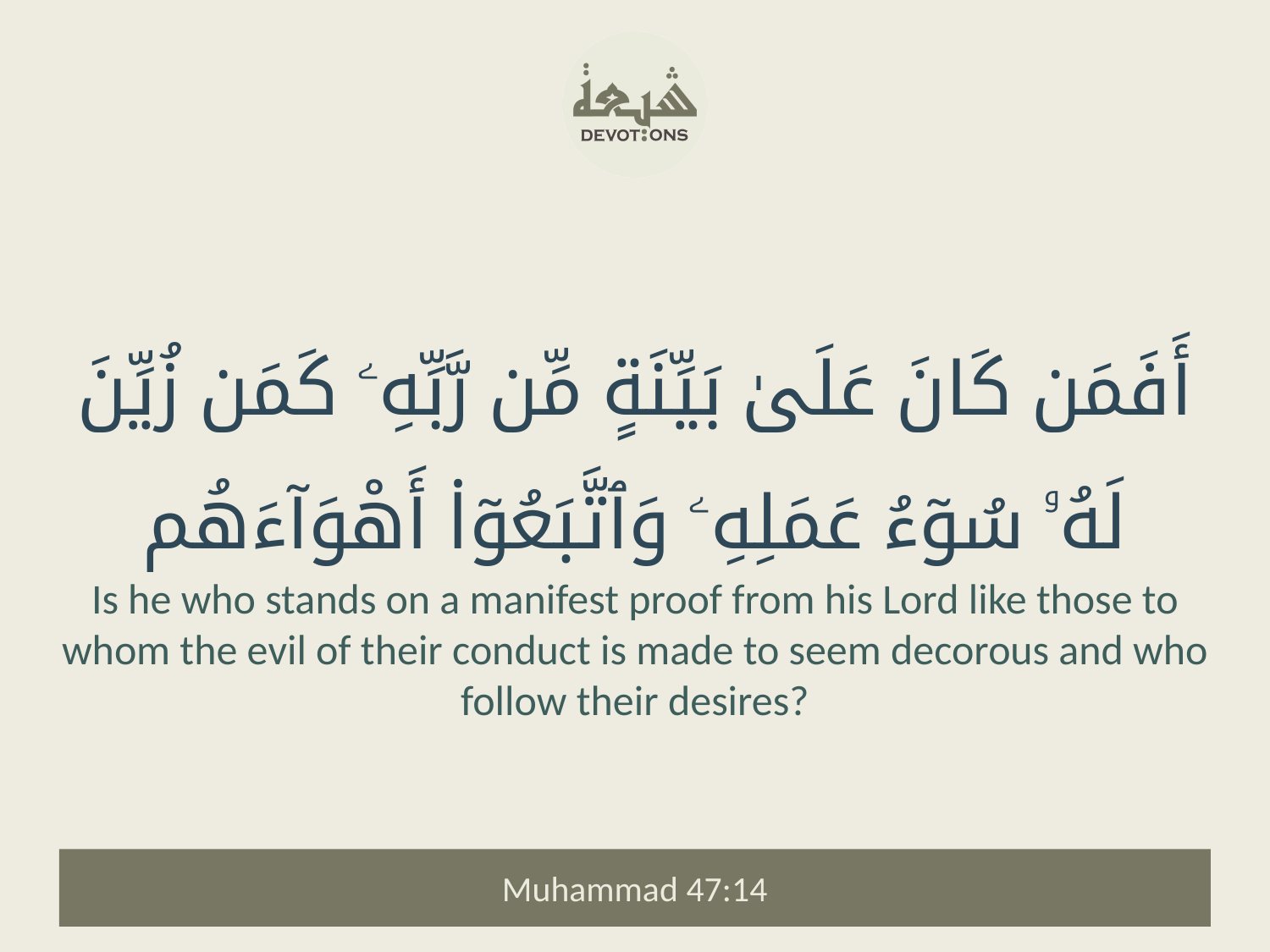

أَفَمَن كَانَ عَلَىٰ بَيِّنَةٍ مِّن رَّبِّهِۦ كَمَن زُيِّنَ لَهُۥ سُوٓءُ عَمَلِهِۦ وَٱتَّبَعُوٓا۟ أَهْوَآءَهُم
Is he who stands on a manifest proof from his Lord like those to whom the evil of their conduct is made to seem decorous and who follow their desires?
Muhammad 47:14